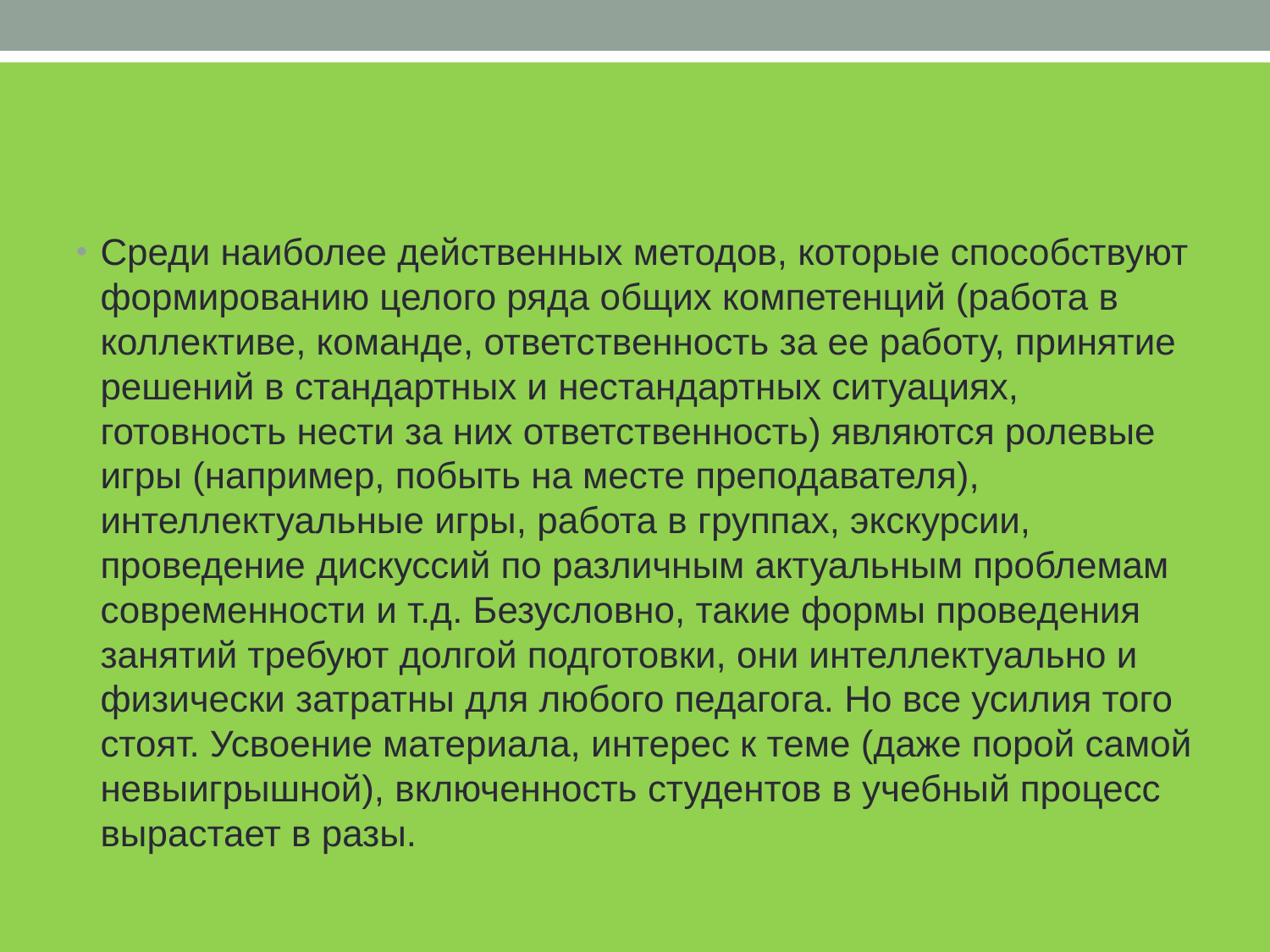

#
Среди наиболее действенных методов, которые способствуют формированию целого ряда общих компетенций (работа в коллективе, команде, ответственность за ее работу, принятие решений в стандартных и нестандартных ситуациях, готовность нести за них ответственность) являются ролевые игры (например, побыть на месте преподавателя), интеллектуальные игры, работа в группах, экскурсии, проведение дискуссий по различным актуальным проблемам современности и т.д. Безусловно, такие формы проведения занятий требуют долгой подготовки, они интеллектуально и физически затратны для любого педагога. Но все усилия того стоят. Усвоение материала, интерес к теме (даже порой самой невыигрышной), включенность студентов в учебный процесс вырастает в разы.